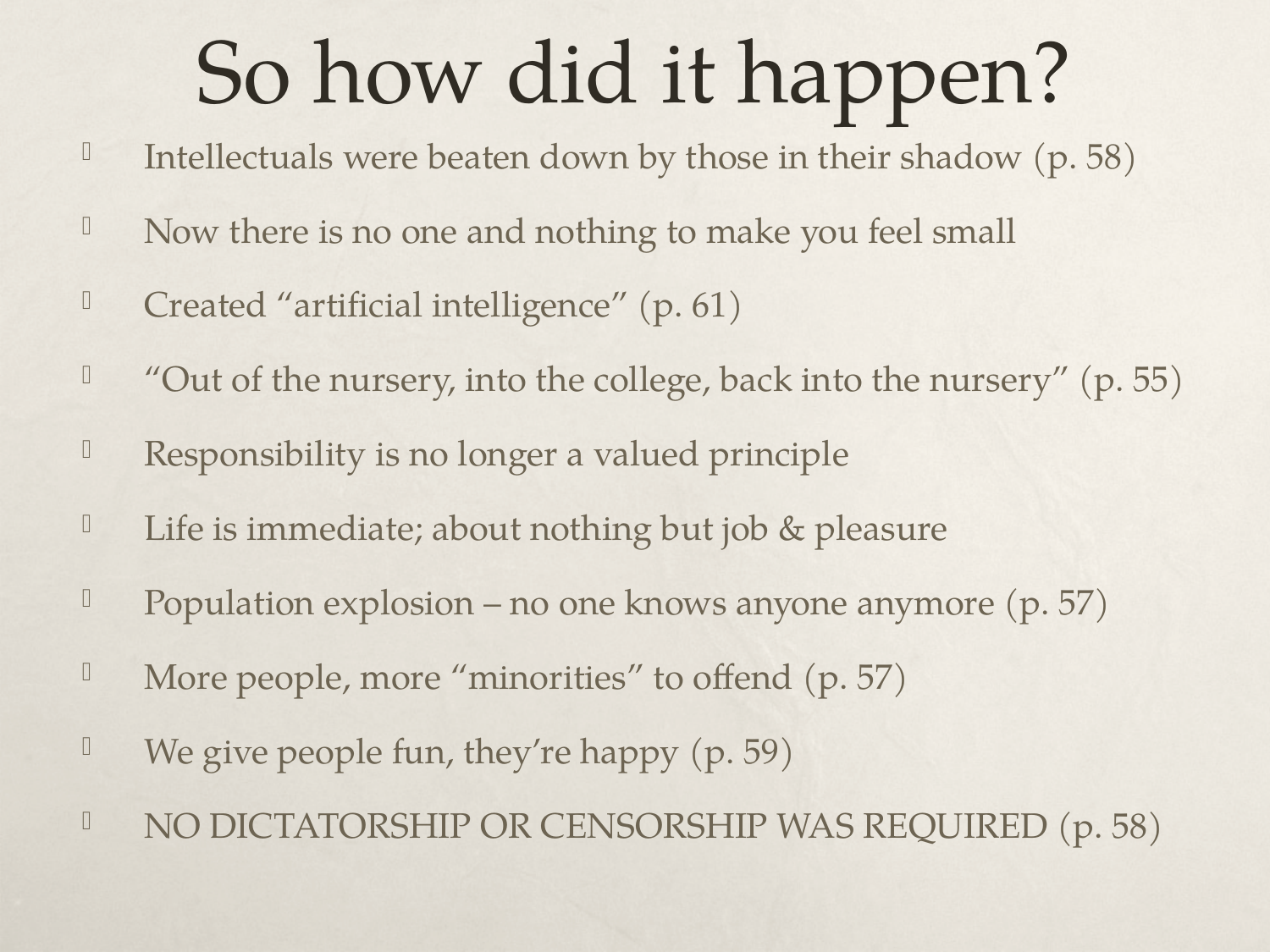

# So how did it happen?
Intellectuals were beaten down by those in their shadow (p. 58)
Now there is no one and nothing to make you feel small
Created “artificial intelligence” (p. 61)
“Out of the nursery, into the college, back into the nursery” (p. 55)
Responsibility is no longer a valued principle
Life is immediate; about nothing but job & pleasure
Population explosion – no one knows anyone anymore (p. 57)
More people, more “minorities” to offend (p. 57)
We give people fun, they’re happy (p. 59)
NO DICTATORSHIP OR CENSORSHIP WAS REQUIRED (p. 58)